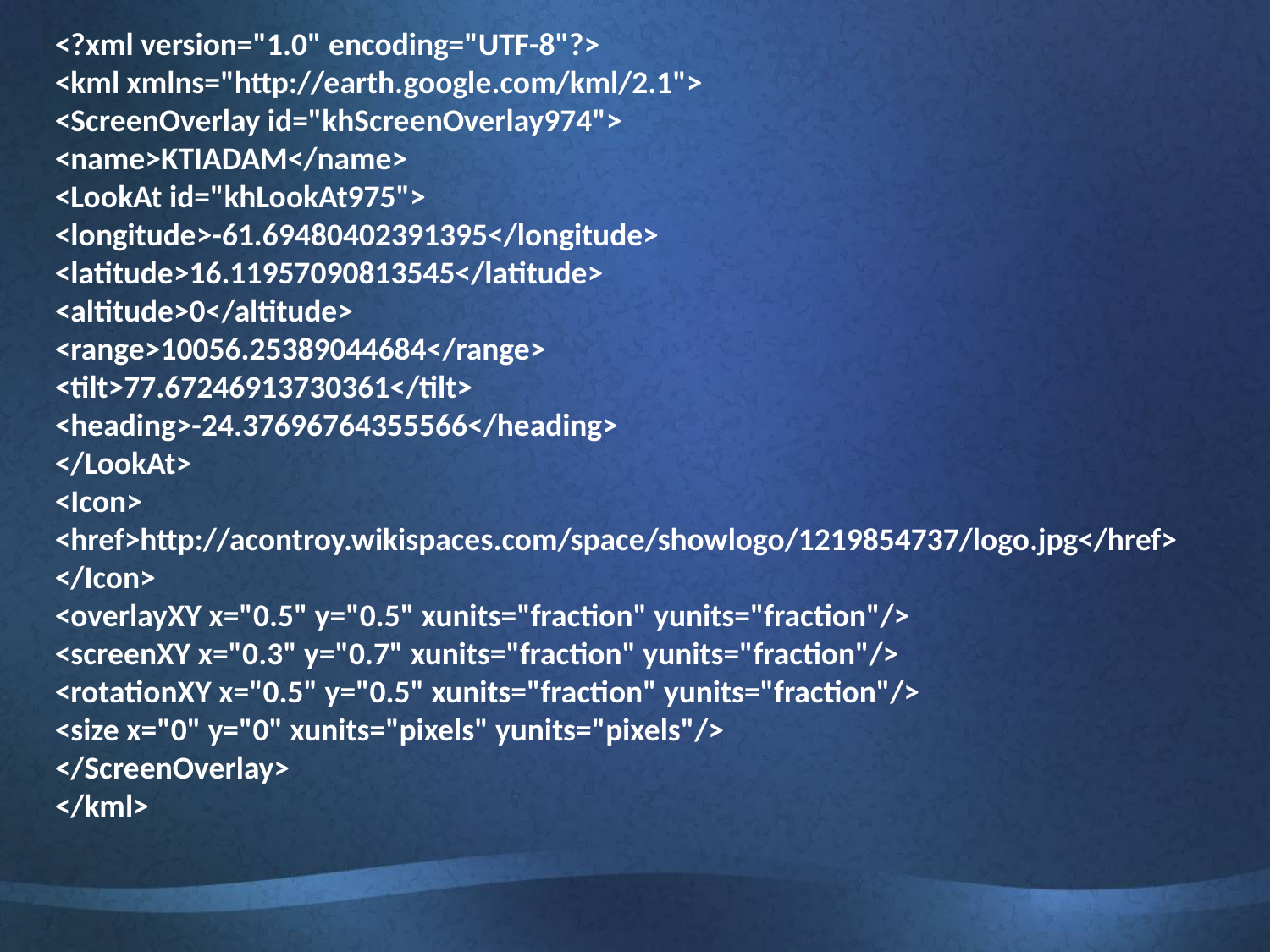

<?xml version="1.0" encoding="UTF-8"?>
<kml xmlns="http://earth.google.com/kml/2.1">
<ScreenOverlay id="khScreenOverlay974">
<name>KTIADAM</name>
<LookAt id="khLookAt975">
<longitude>-61.69480402391395</longitude>
<latitude>16.11957090813545</latitude>
<altitude>0</altitude>
<range>10056.25389044684</range>
<tilt>77.67246913730361</tilt>
<heading>-24.37696764355566</heading>
</LookAt>
<Icon>
<href>http://acontroy.wikispaces.com/space/showlogo/1219854737/logo.jpg</href>
</Icon>
<overlayXY x="0.5" y="0.5" xunits="fraction" yunits="fraction"/>
<screenXY x="0.3" y="0.7" xunits="fraction" yunits="fraction"/>
<rotationXY x="0.5" y="0.5" xunits="fraction" yunits="fraction"/>
<size x="0" y="0" xunits="pixels" yunits="pixels"/>
</ScreenOverlay>
</kml>